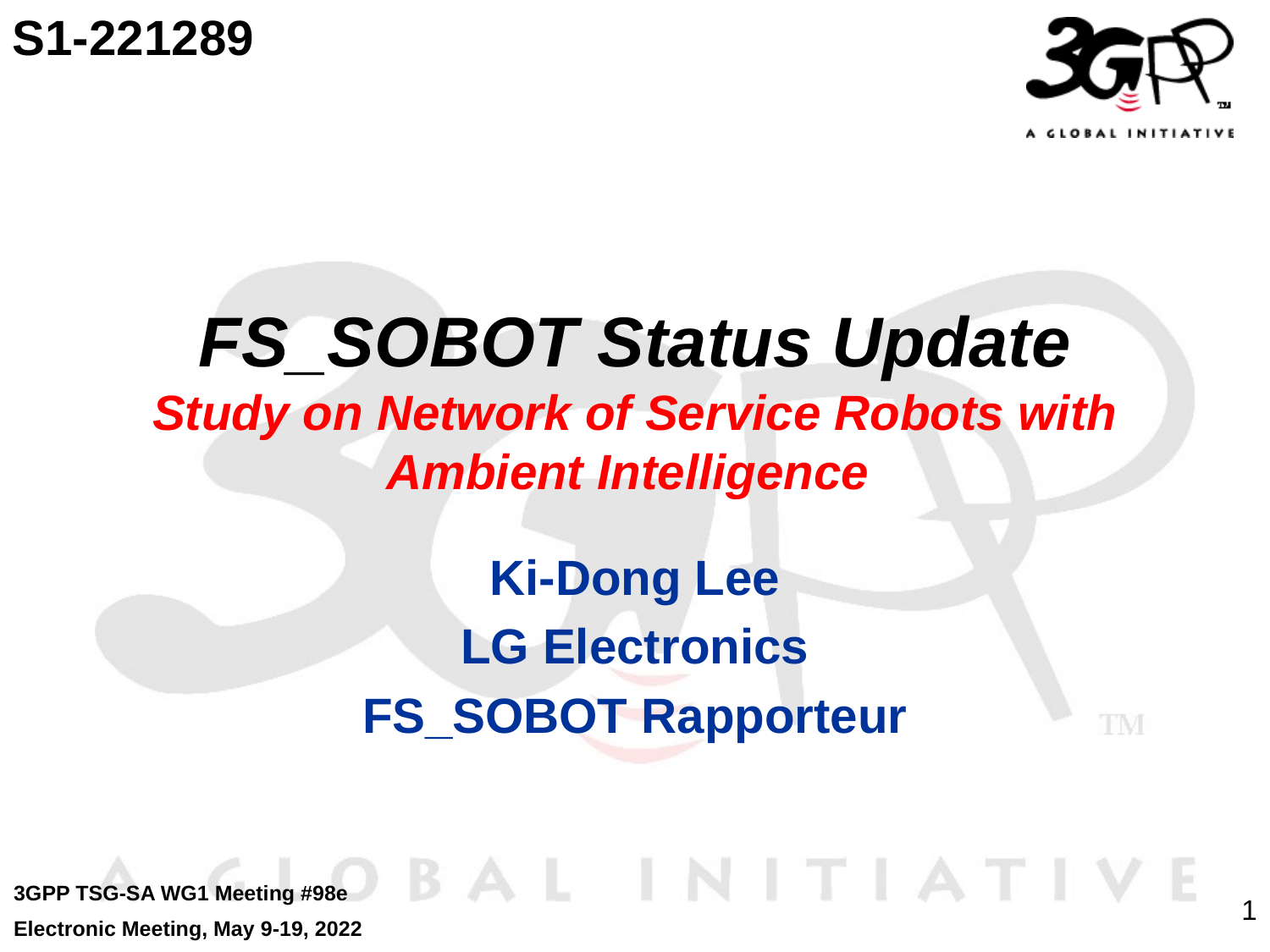

S1-221289
# FS_SOBOT Status Update Study on Network of Service Robots with Ambient Intelligence
Ki-Dong Lee
LG Electronics
FS_SOBOT Rapporteur
3GPP TSG-SA WG1 Meeting #98e
Electronic Meeting, May 9-19, 2022
1